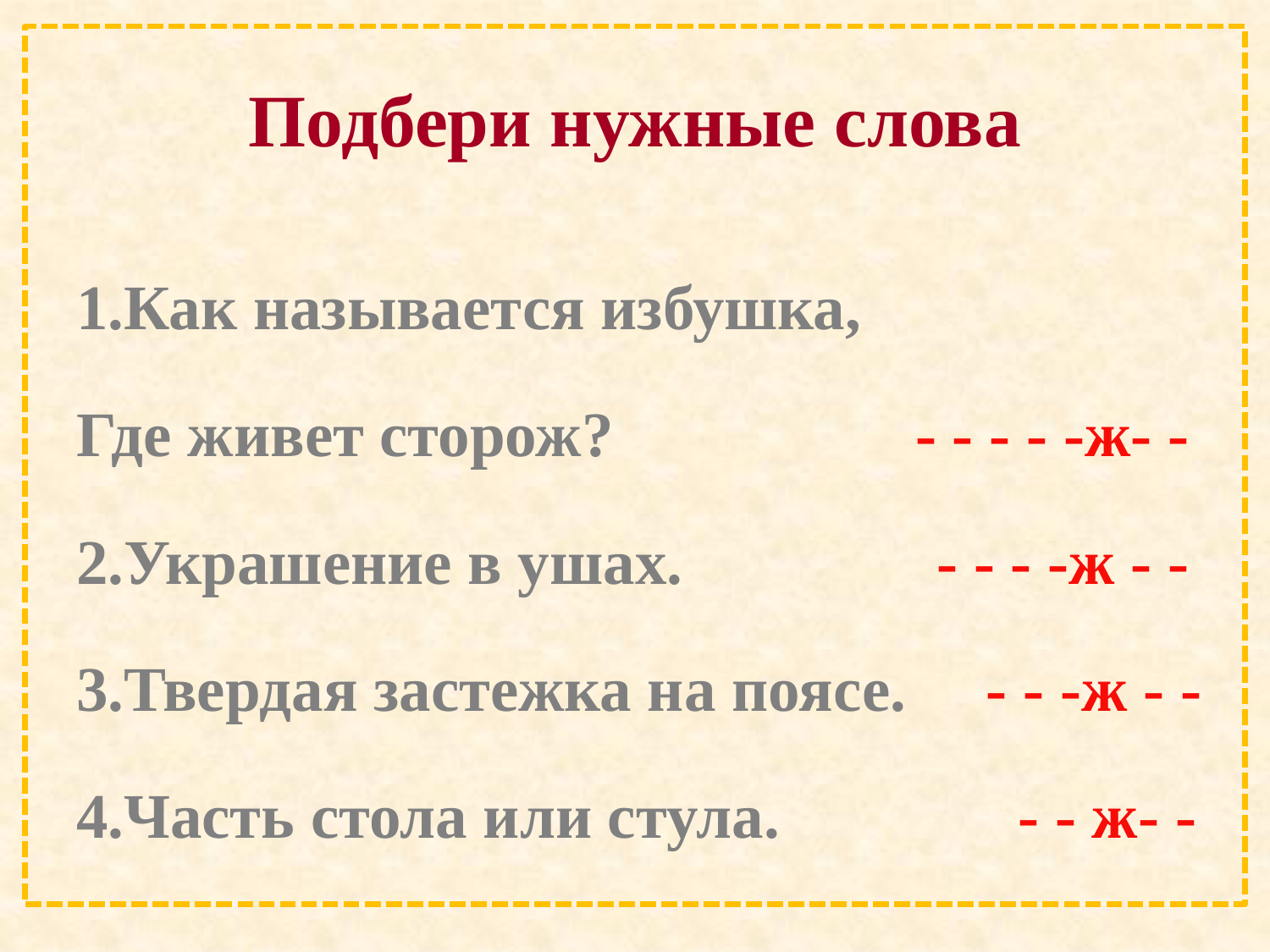

# Подбери нужные слова
1.Как называется избушка,
Где живет сторож?                   - - - - -ж- -
2.Украшение в ушах.                - - - -ж - -
3.Твердая застежка на поясе.     - - -ж - -
4.Часть стола или стула.               - - ж- -